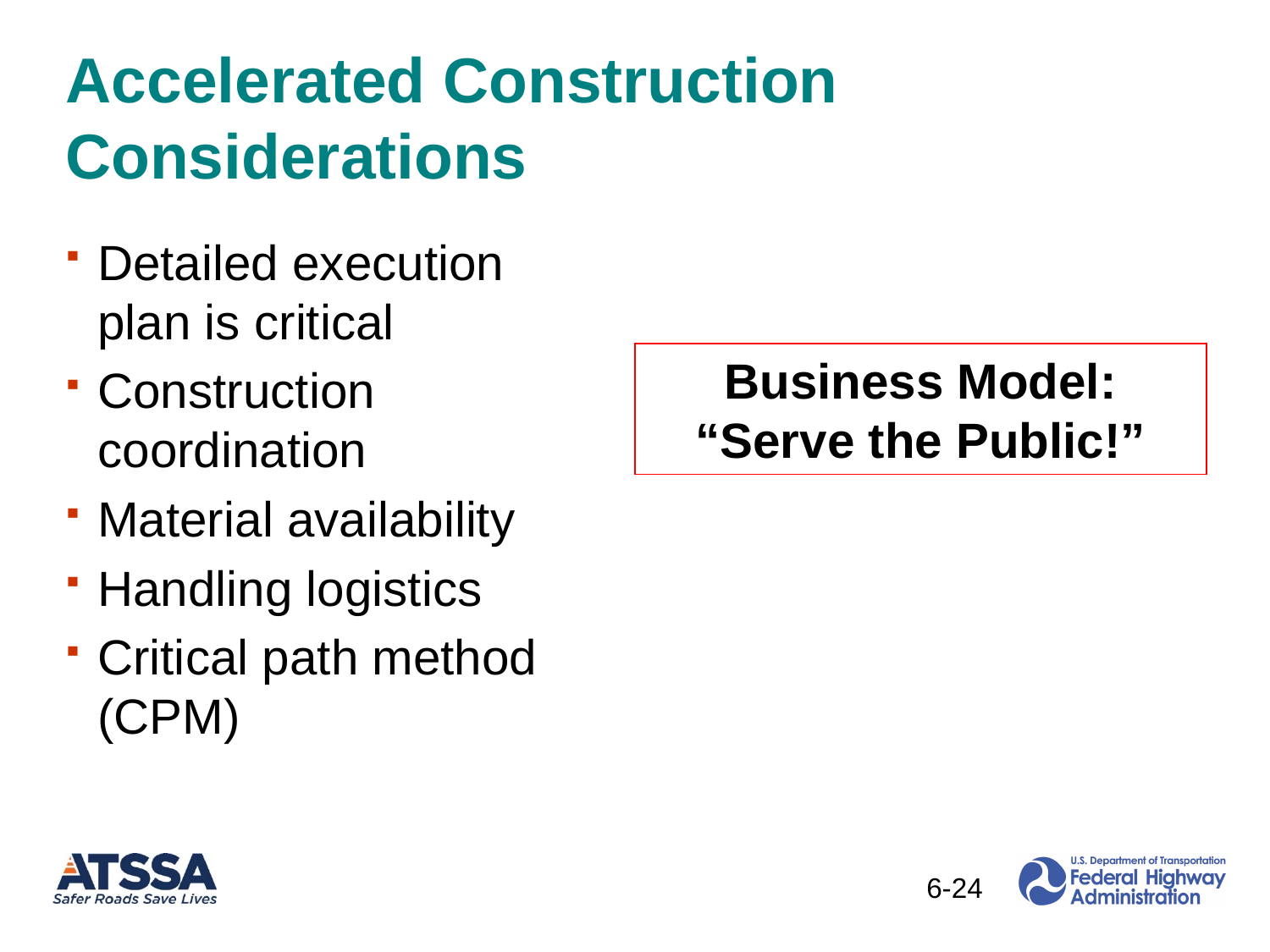

# Accelerated Construction Considerations
Detailed execution plan is critical
Construction coordination
Material availability
Handling logistics
Critical path method (CPM)
Business Model:
“Serve the Public!”